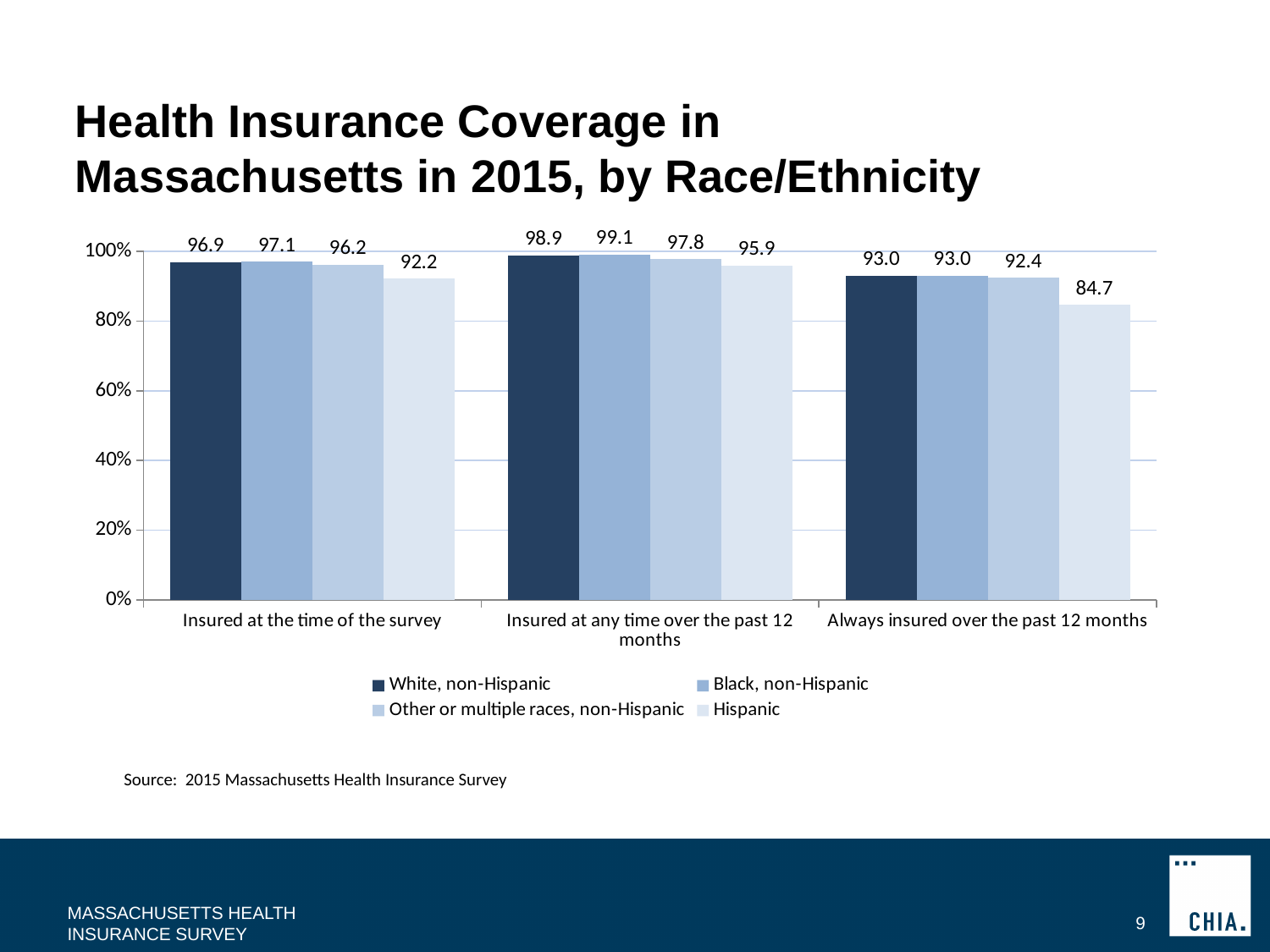

# Health Insurance Coverage in Massachusetts in 2015, by Race/Ethnicity

### Chart

| Category | White, non-Hispanic | Black, non-Hispanic | Other or multiple races, non-Hispanic | Hispanic |
|---|---|---|---|---|
| Insured at the time of the survey | 96.9 | 97.1 | 96.2 | 92.2 |
| Insured at any time over the past 12 months | 98.9 | 99.1 | 97.8 | 95.9 |
| Always insured over the past 12 months | 93.0 | 93.0 | 92.4 | 84.7 |
Source:  2015 Massachusetts Health Insurance Survey
MASSACHUSETTS HEALTH INSURANCE SURVEY
9